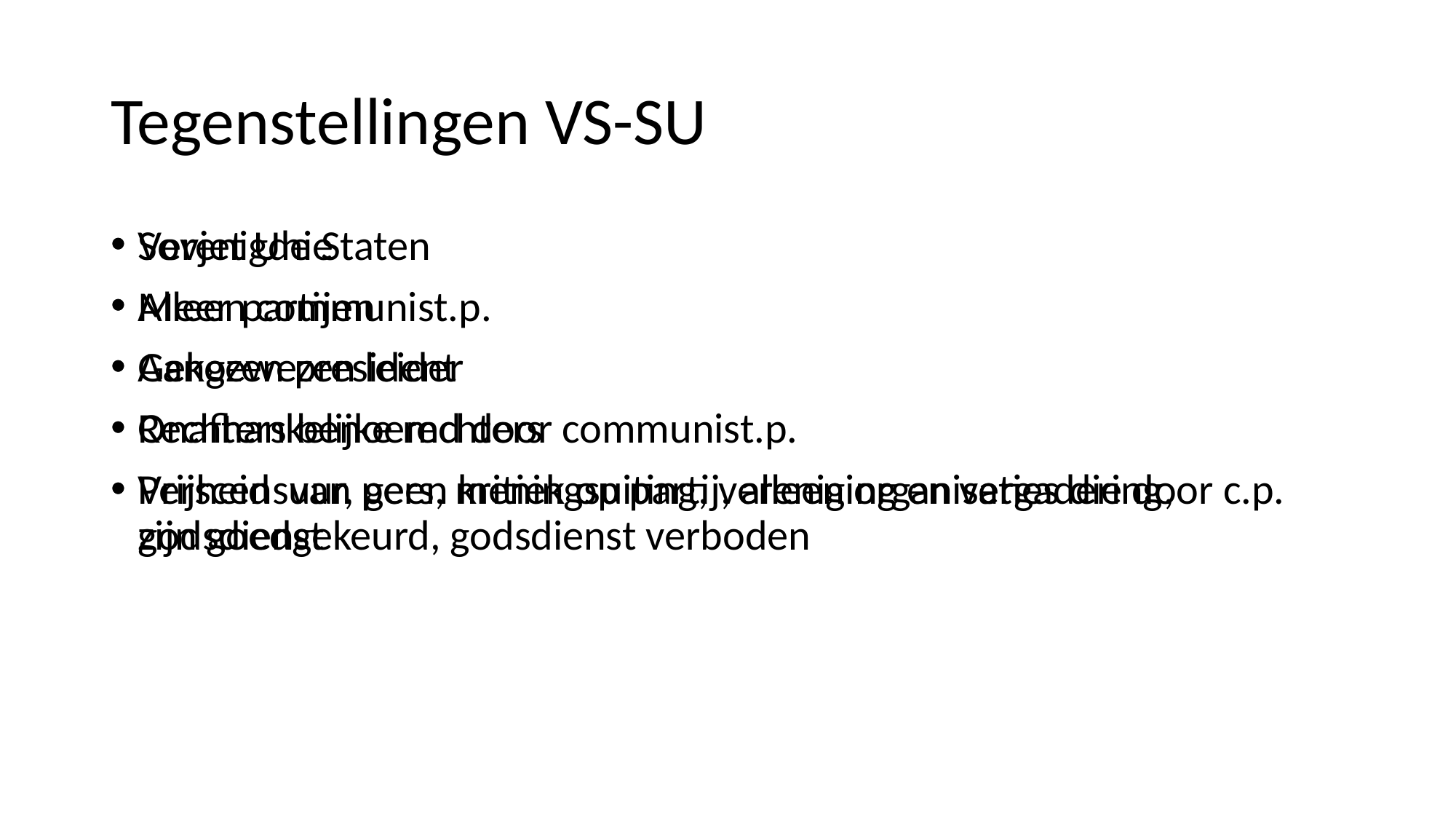

# Tegenstellingen VS-SU
Verenigde Staten
Meer partijen
Gekozen president
Onafhankelijke rechters
Vrijheid  van pers, meningsuiting, vereniging en vergadering, godsdienst
Sovjet Unie
Alleen communist.p.
Aangewezen leider
Rechters benoemd door communist.p.
Perscensuur, geen kritiek op partij, alleen organisaties die door c.p. zijn goedgekeurd, godsdienst verboden